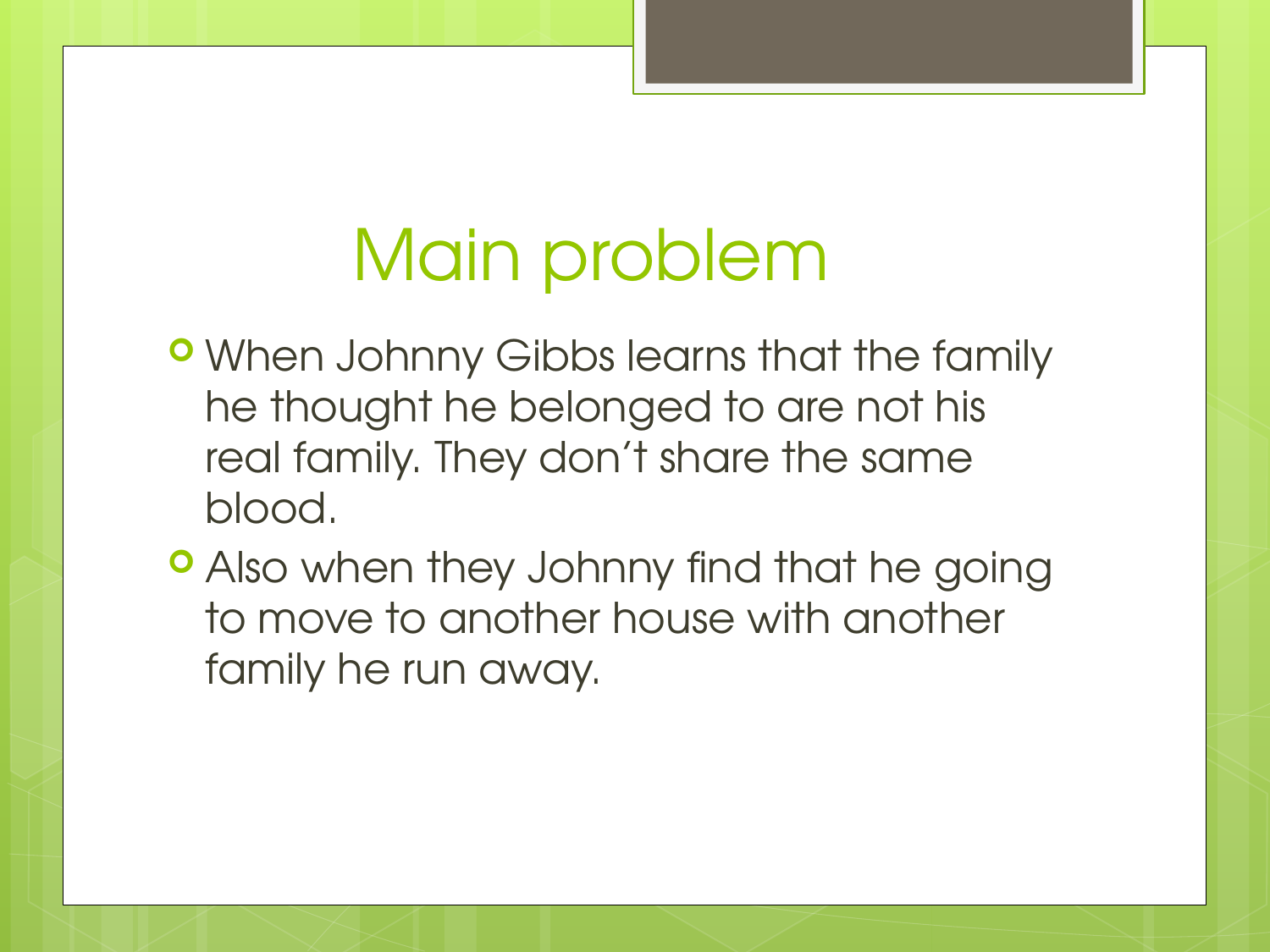

# Main problem
When Johnny Gibbs learns that the family he thought he belonged to are not his real family. They don’t share the same blood.
Also when they Johnny find that he going to move to another house with another family he run away.